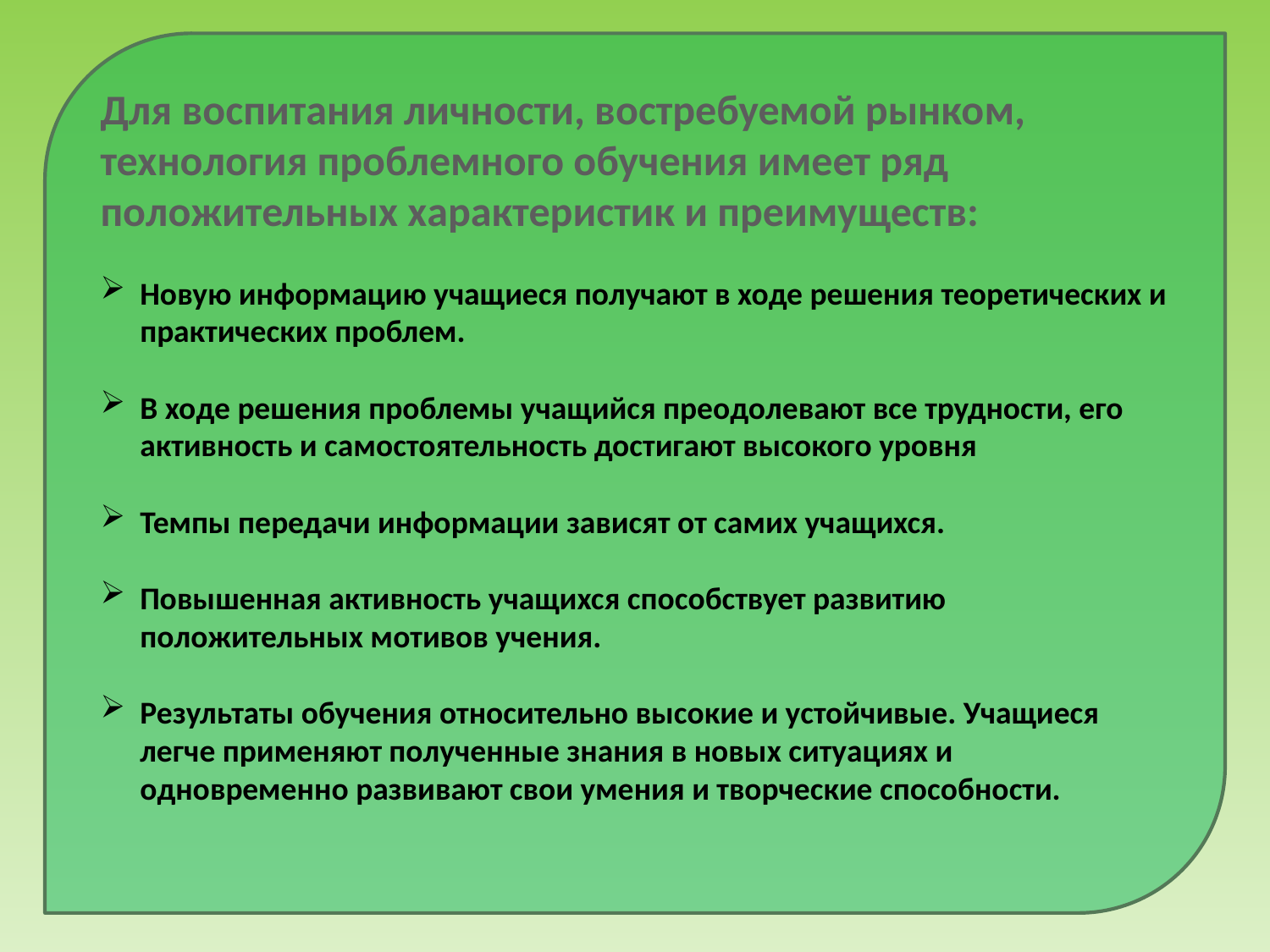

Для воспитания личности, востребуемой рынком, технология проблемного обучения имеет ряд положительных характеристик и преимуществ:

Новую информацию учащиеся получают в ходе решения теоретических и практических проблем.

В ходе решения проблемы учащийся преодолевают все трудности, его активность и самостоятельность достигают высокого уровня

Темпы передачи информации зависят от самих учащихся.

Повышенная активность учащихся способствует развитию положительных мотивов учения.

Результаты обучения относительно высокие и устойчивые. Учащиеся легче применяют полученные знания в новых ситуациях и одновременно развивают свои умения и творческие способности.

#